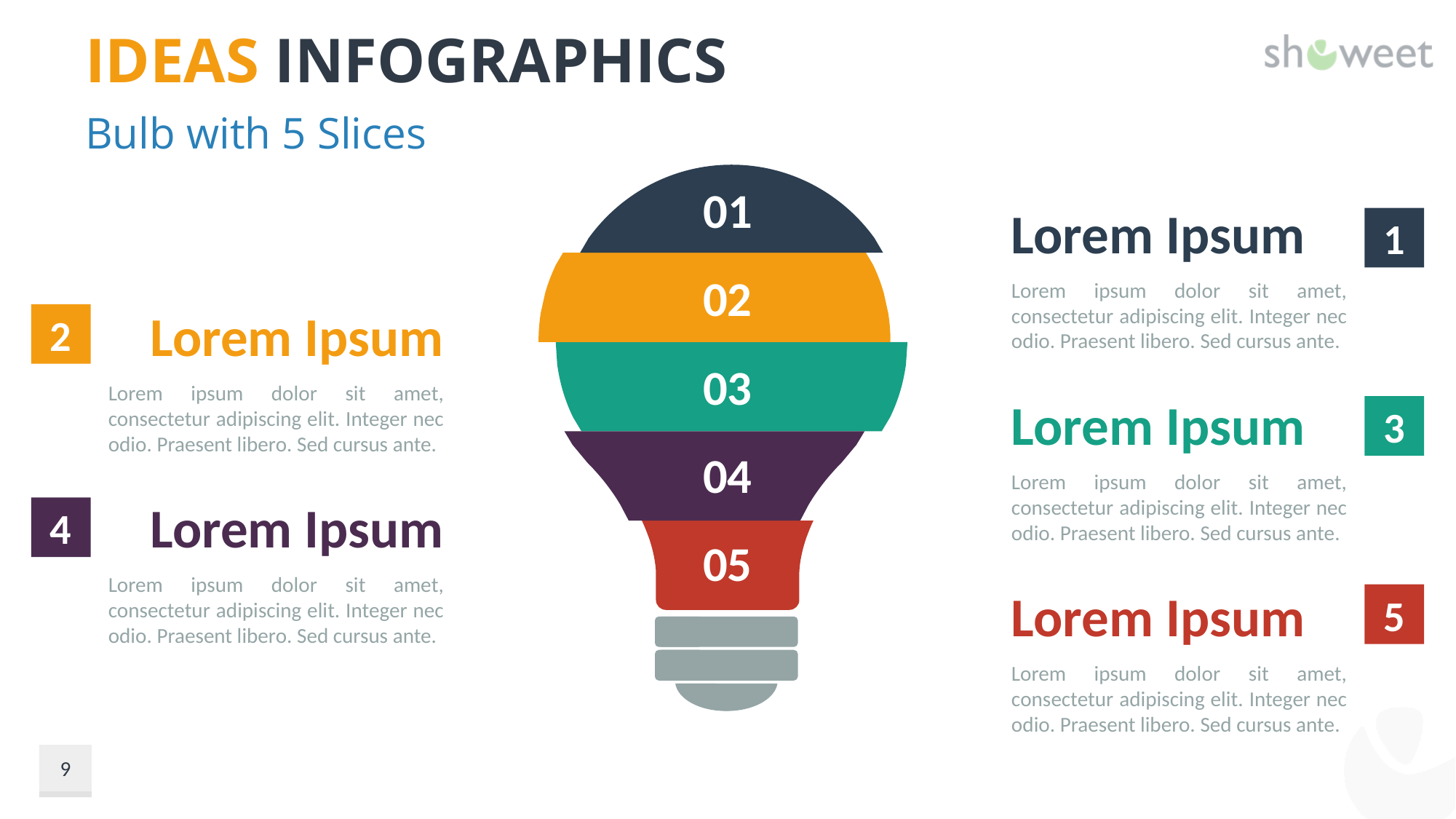

# Ideas Infographics
Bulb with 5 Slices

01
Lorem Ipsum
Lorem ipsum dolor sit amet, consectetur adipiscing elit. Integer nec odio. Praesent libero. Sed cursus ante.
1

02
Lorem Ipsum
Lorem ipsum dolor sit amet, consectetur adipiscing elit. Integer nec odio. Praesent libero. Sed cursus ante.
2

03
Lorem Ipsum
Lorem ipsum dolor sit amet, consectetur adipiscing elit. Integer nec odio. Praesent libero. Sed cursus ante.
3

04
Lorem Ipsum
Lorem ipsum dolor sit amet, consectetur adipiscing elit. Integer nec odio. Praesent libero. Sed cursus ante.
4

05
Lorem Ipsum
Lorem ipsum dolor sit amet, consectetur adipiscing elit. Integer nec odio. Praesent libero. Sed cursus ante.
5

9